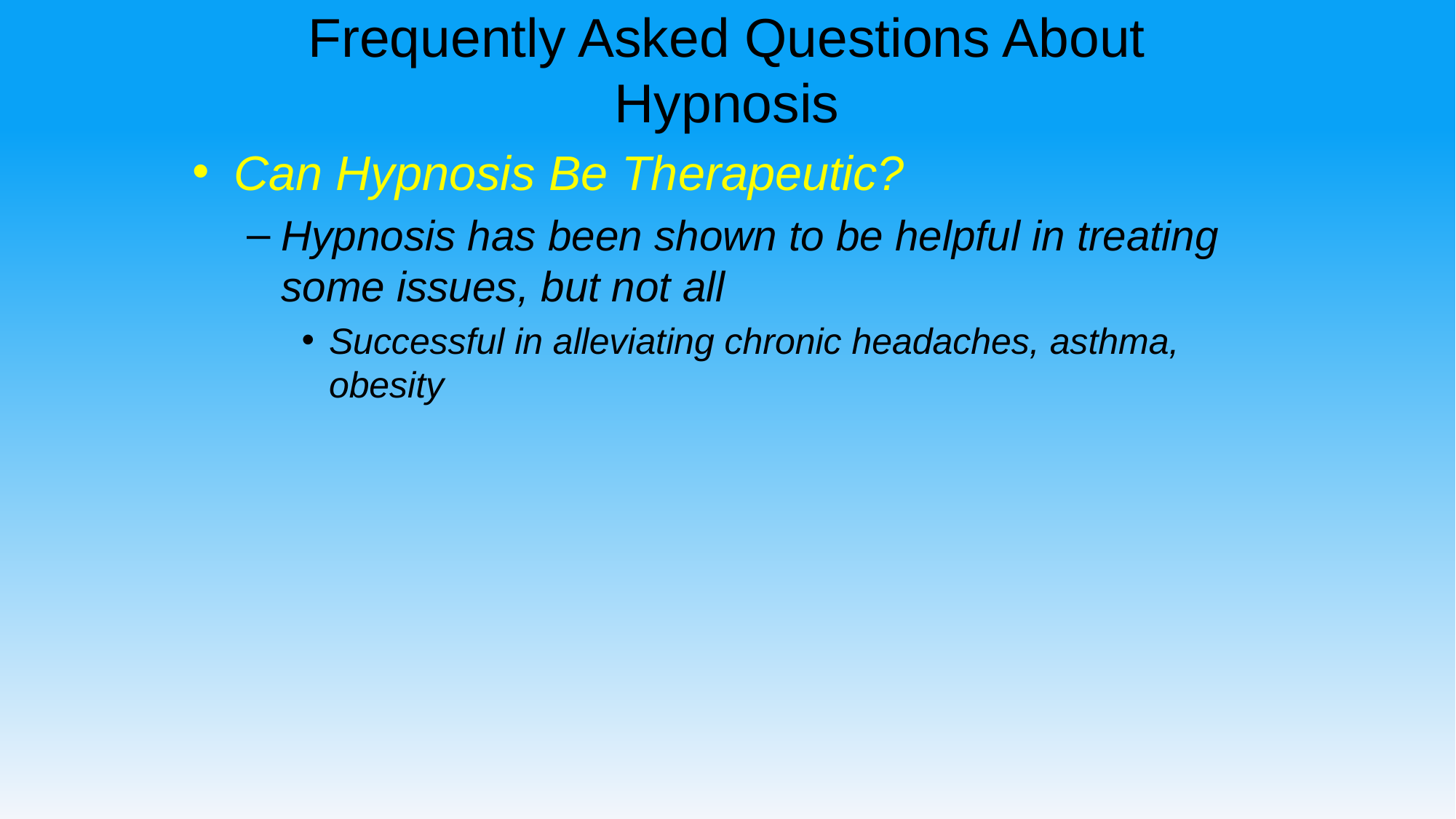

# Frequently Asked Questions About Hypnosis
Can Hypnosis Be Therapeutic?
Hypnosis has been shown to be helpful in treating some issues, but not all
Successful in alleviating chronic headaches, asthma, obesity